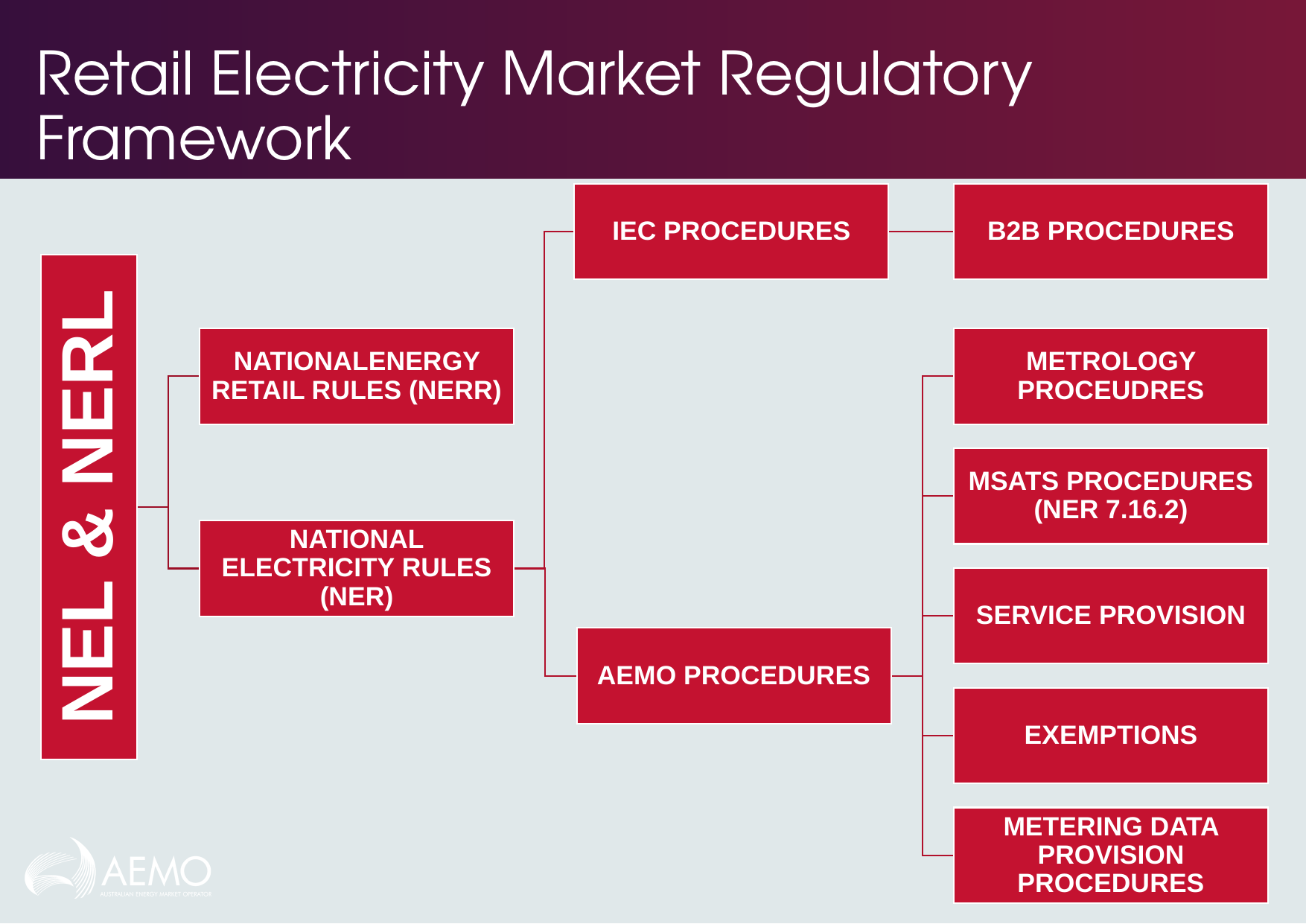

# Retail Electricity Market Regulatory Framework

NEL & NERL
NATIONALENERGY RETAIL RULES (NERR)
NATIONAL ELECTRICITY RULES (NER)
IEC PROCEDURES
B2B PROCEDURES
AEMO PROCEDURES
METROLOGY PROCEUDRES
MSATS PROCEDURES (NER 7.16.2)
SERVICE PROVISION
EXEMPTIONS
METERING DATA PROVISION PROCEDURES